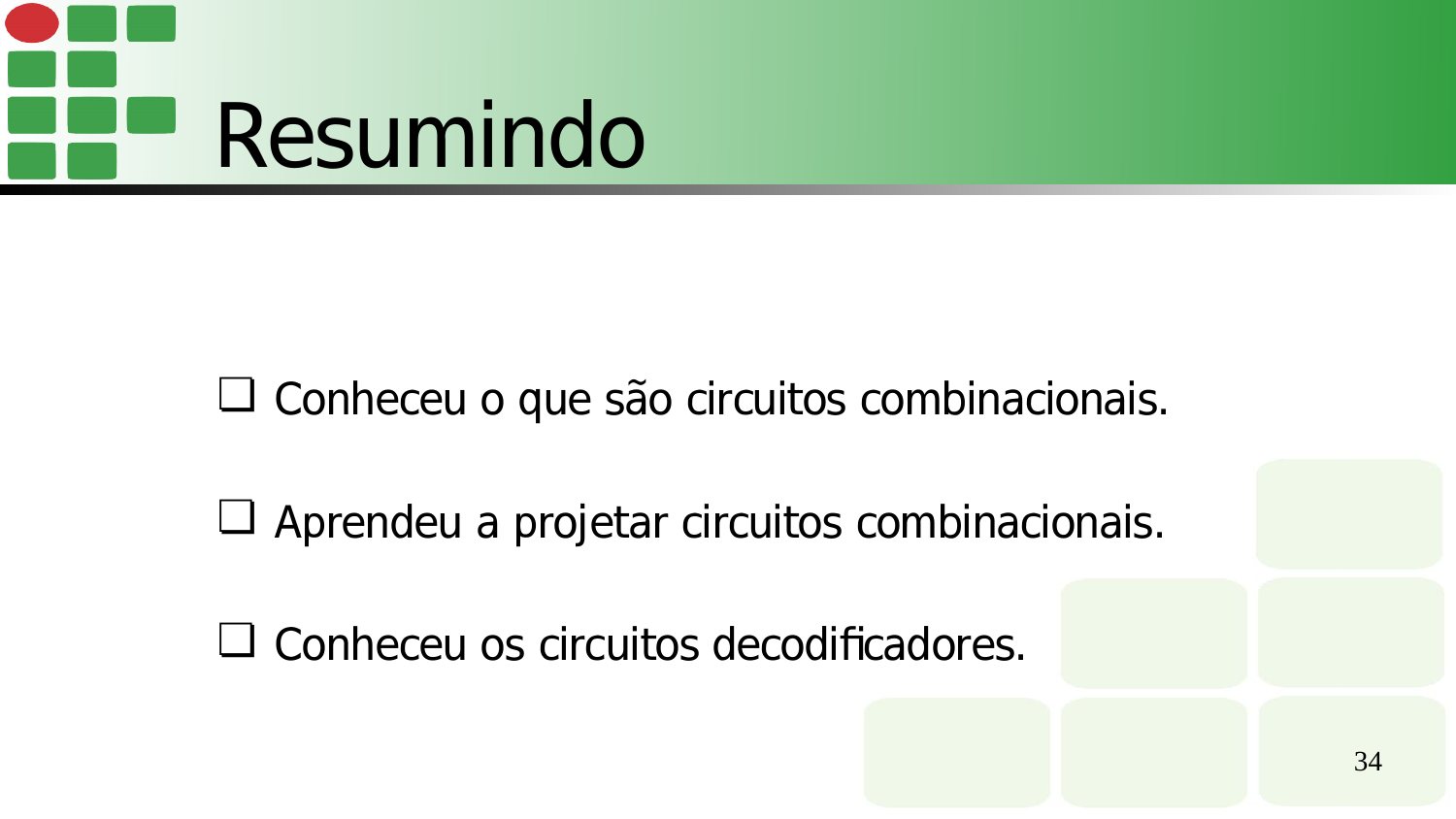

Resumindo

Conheceu o que são circuitos combinacionais.

Aprendeu a projetar circuitos combinacionais.

Conheceu os circuitos decodificadores.

34